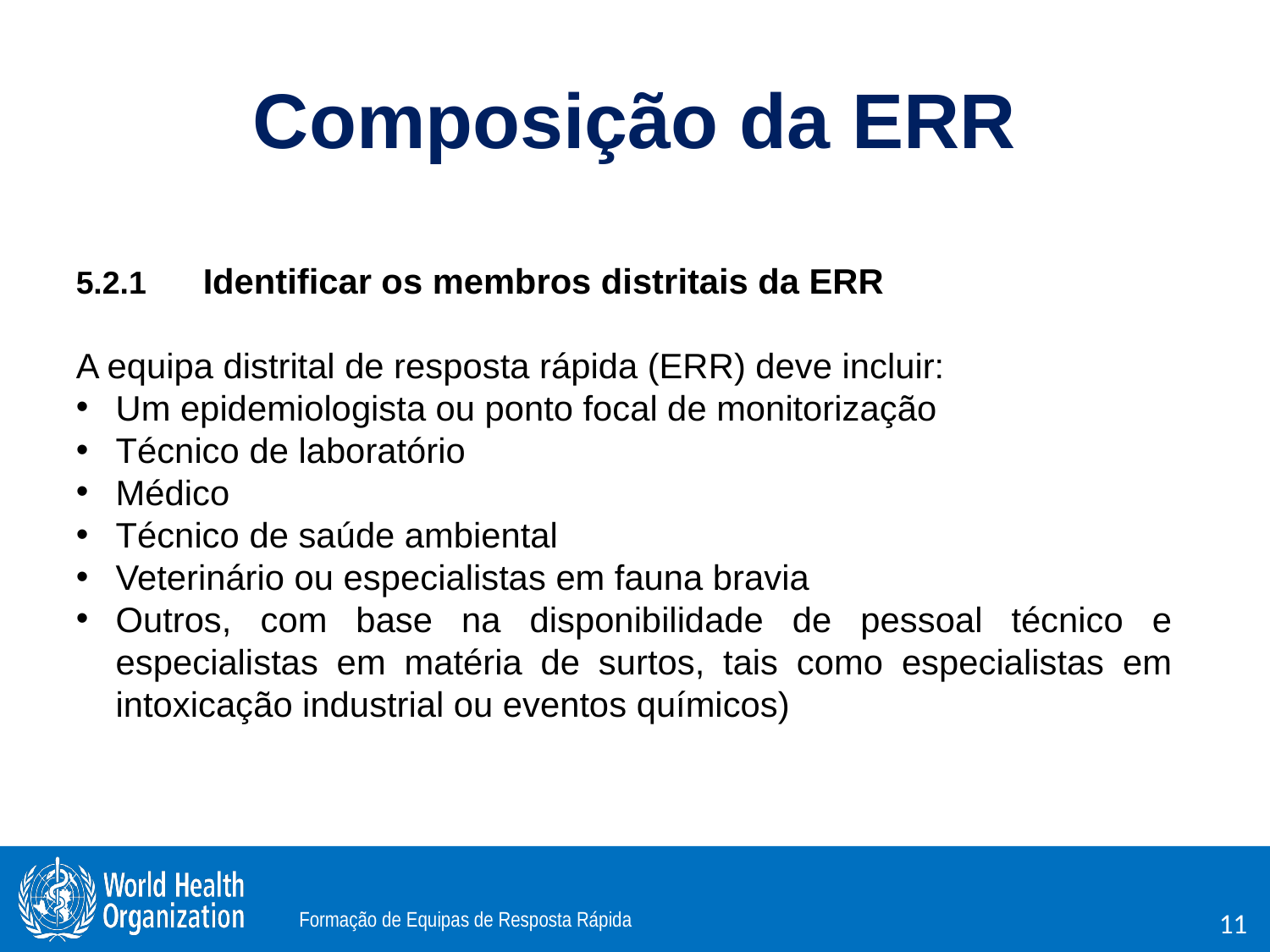

# Composição da ERR
5.2.1 	Identificar os membros distritais da ERR

A equipa distrital de resposta rápida (ERR) deve incluir:
Um epidemiologista ou ponto focal de monitorização
Técnico de laboratório
Médico
Técnico de saúde ambiental
Veterinário ou especialistas em fauna bravia
Outros, com base na disponibilidade de pessoal técnico e especialistas em matéria de surtos, tais como especialistas em intoxicação industrial ou eventos químicos)